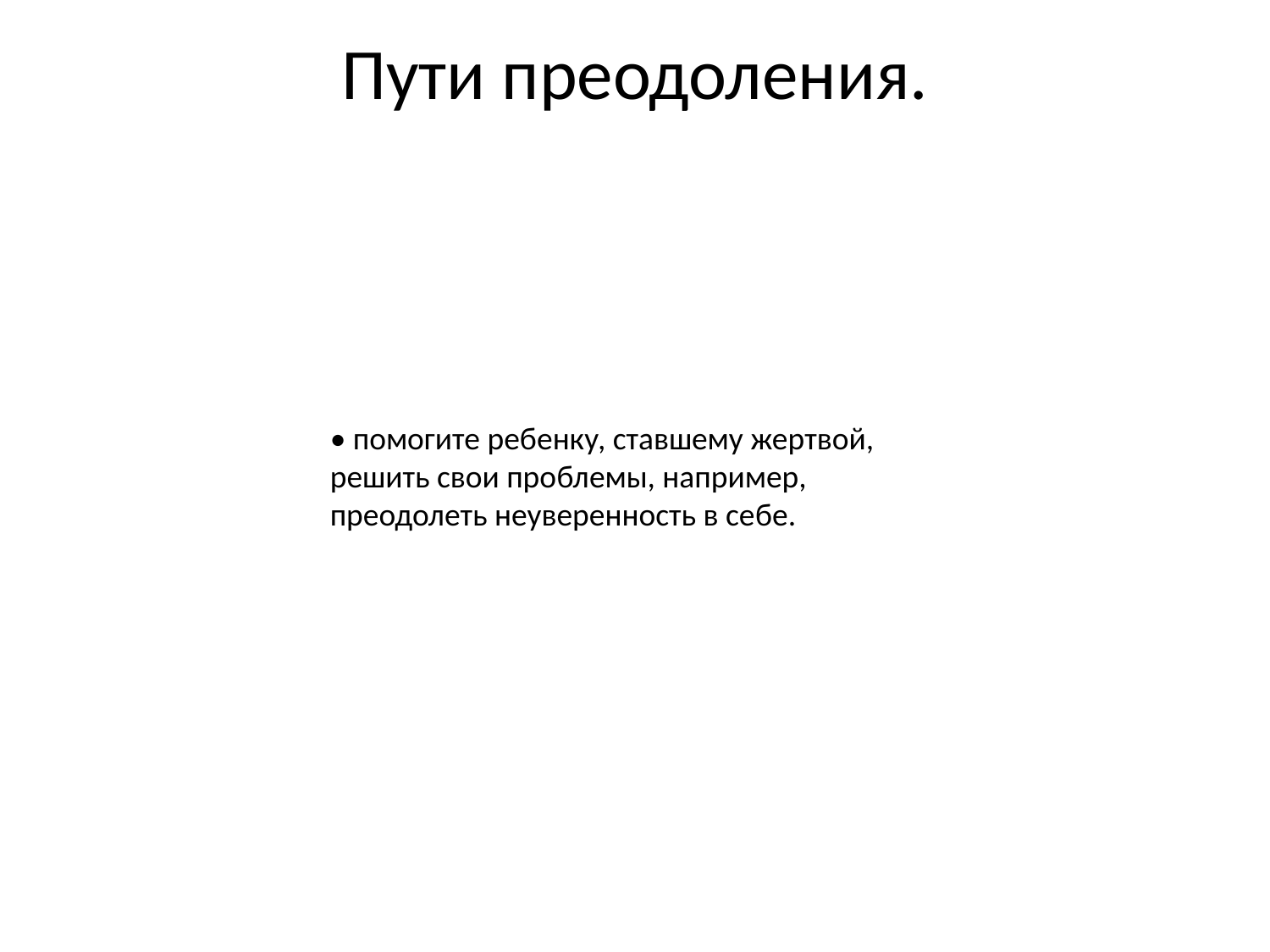

# Пути преодоления.
• помогите ребенку, ставшему жертвой, решить свои про­блемы, например, преодолеть неуверенность в се­бе.